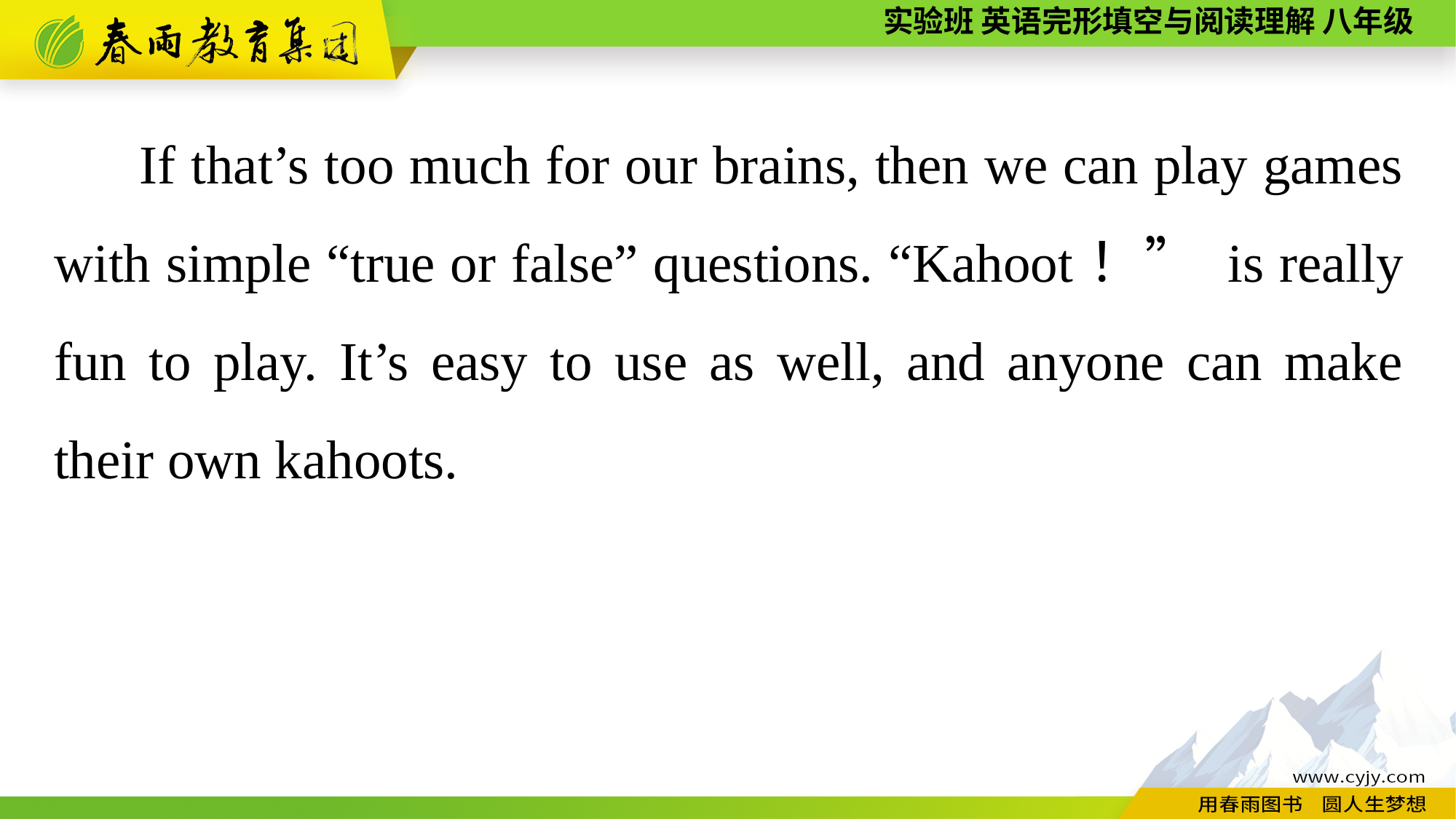

If that’s too much for our brains, then we can play games with simple “true or false” questions. “Kahoot！” is really fun to play. It’s easy to use as well, and anyone can make their own kahoots.